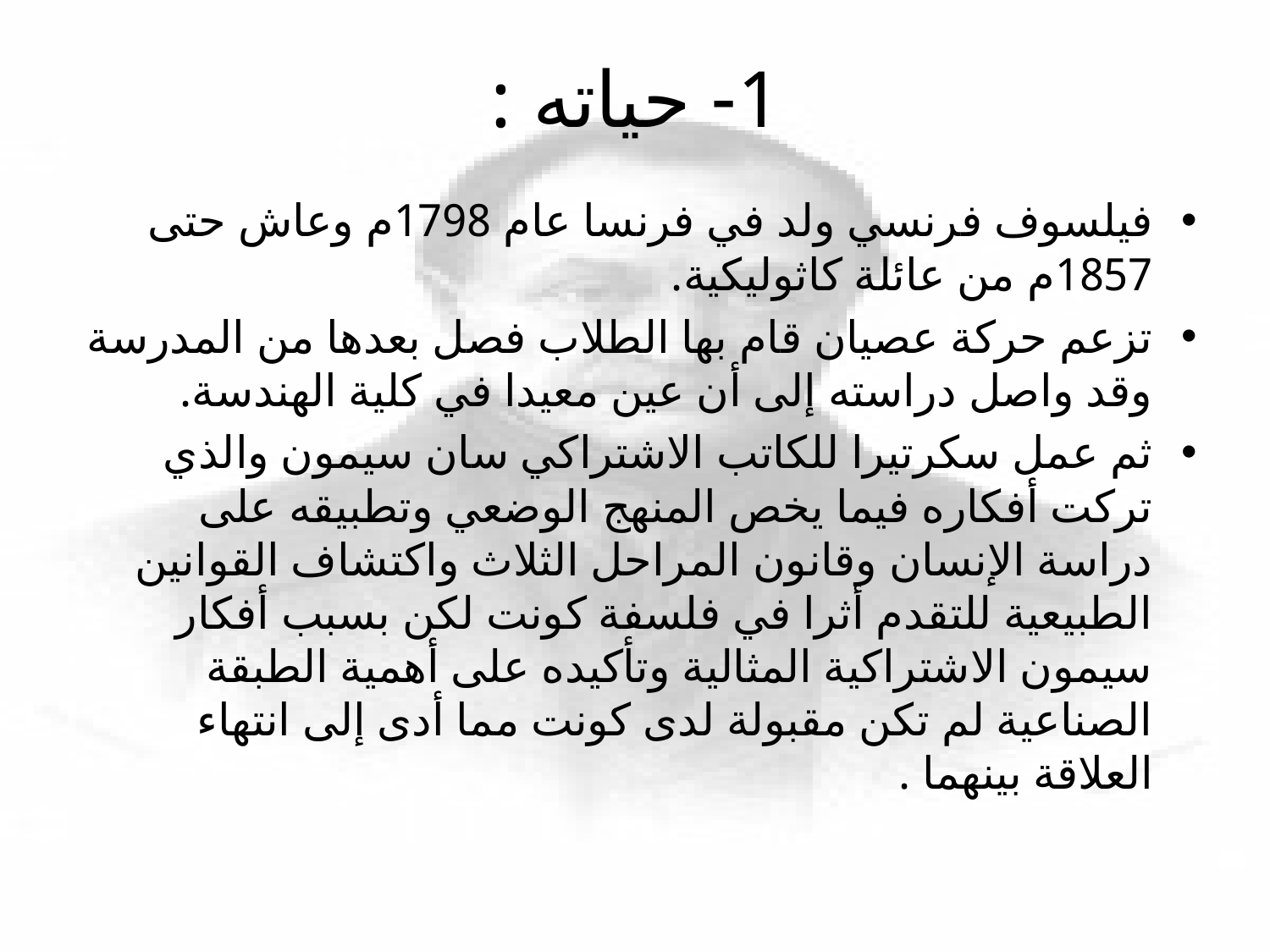

# 1- حياته :
فيلسوف فرنسي ولد في فرنسا عام 1798م وعاش حتى 1857م من عائلة كاثوليكية.
تزعم حركة عصيان قام بها الطلاب فصل بعدها من المدرسة وقد واصل دراسته إلى أن عين معيدا في كلية الهندسة.
ثم عمل سكرتيرا للكاتب الاشتراكي سان سيمون والذي تركت أفكاره فيما يخص المنهج الوضعي وتطبيقه على دراسة الإنسان وقانون المراحل الثلاث واكتشاف القوانين الطبيعية للتقدم أثرا في فلسفة كونت لكن بسبب أفكار سيمون الاشتراكية المثالية وتأكيده على أهمية الطبقة الصناعية لم تكن مقبولة لدى كونت مما أدى إلى انتهاء العلاقة بينهما .